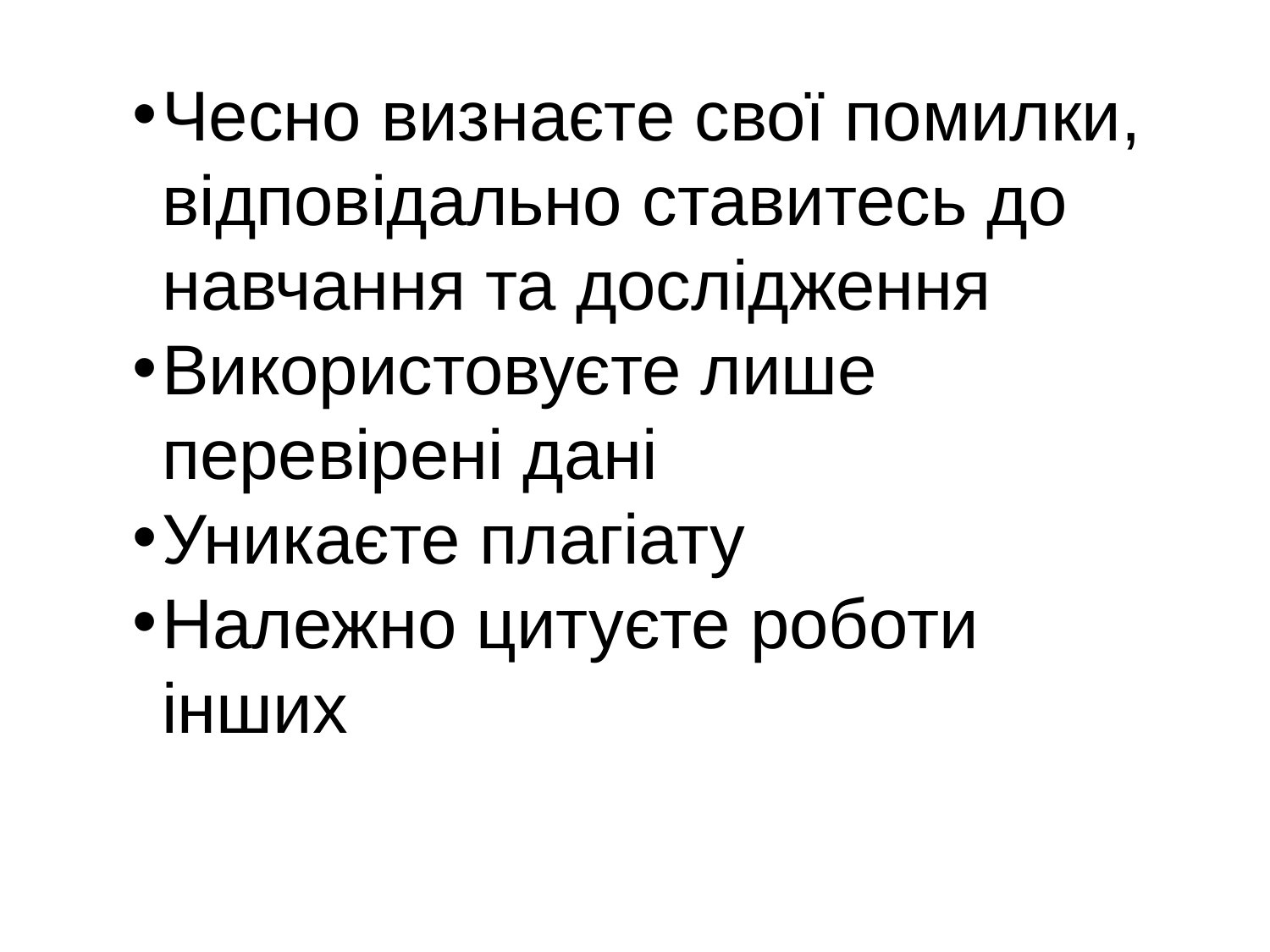

Чесно визнаєте свої помилки, відповідально ставитесь до навчання та дослідження
Використовуєте лише перевірені дані
Уникаєте плагіату
Належно цитуєте роботи інших